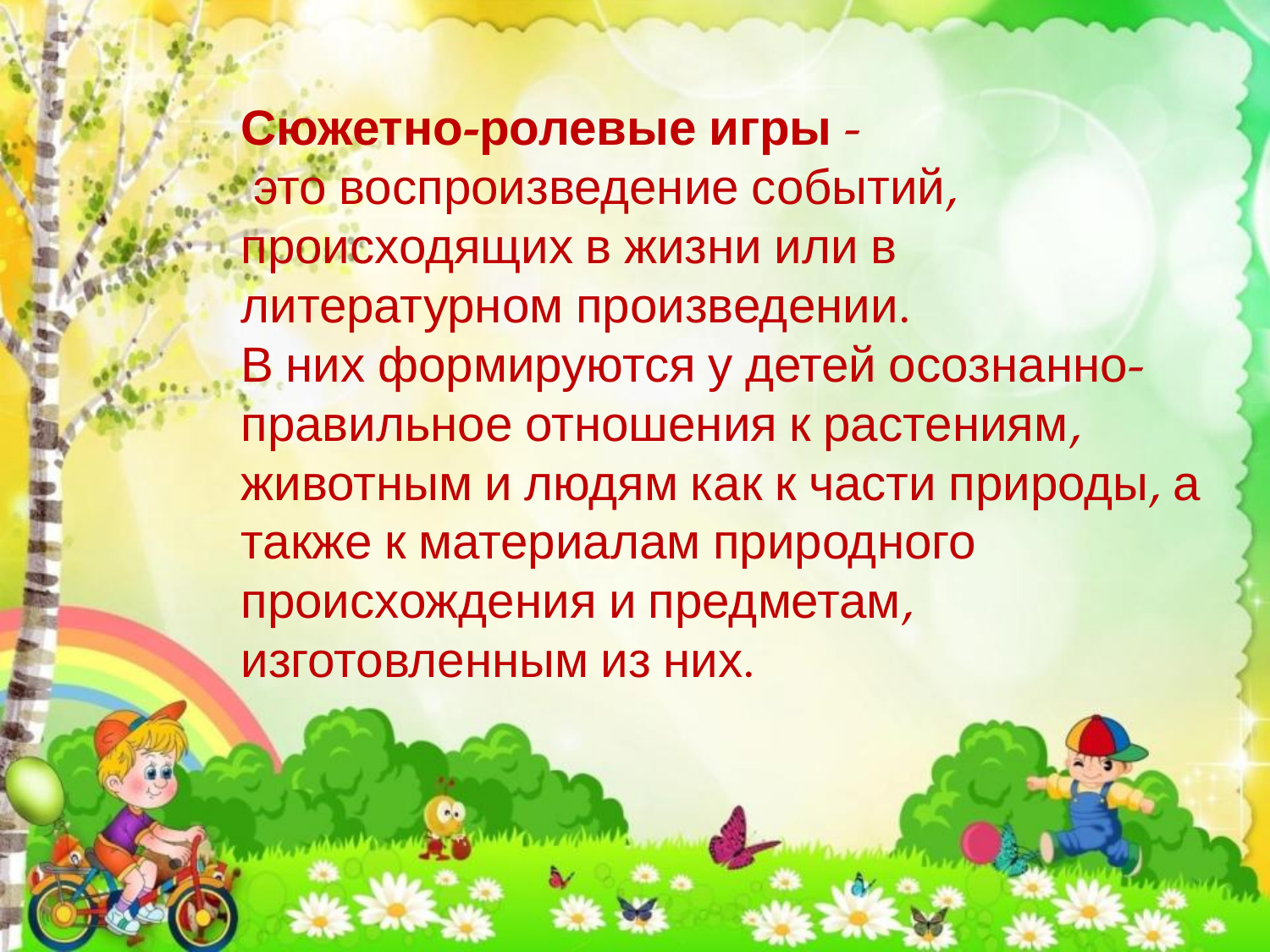

# Сюжетно-ролевые игры - это воспроизведение событий, происходящих в жизни или в литературном произведении. В них формируются у детей осознанно-правильное отношения к растениям, животным и людям как к части природы, а также к материалам природного происхождения и предметам, изготовленным из них.